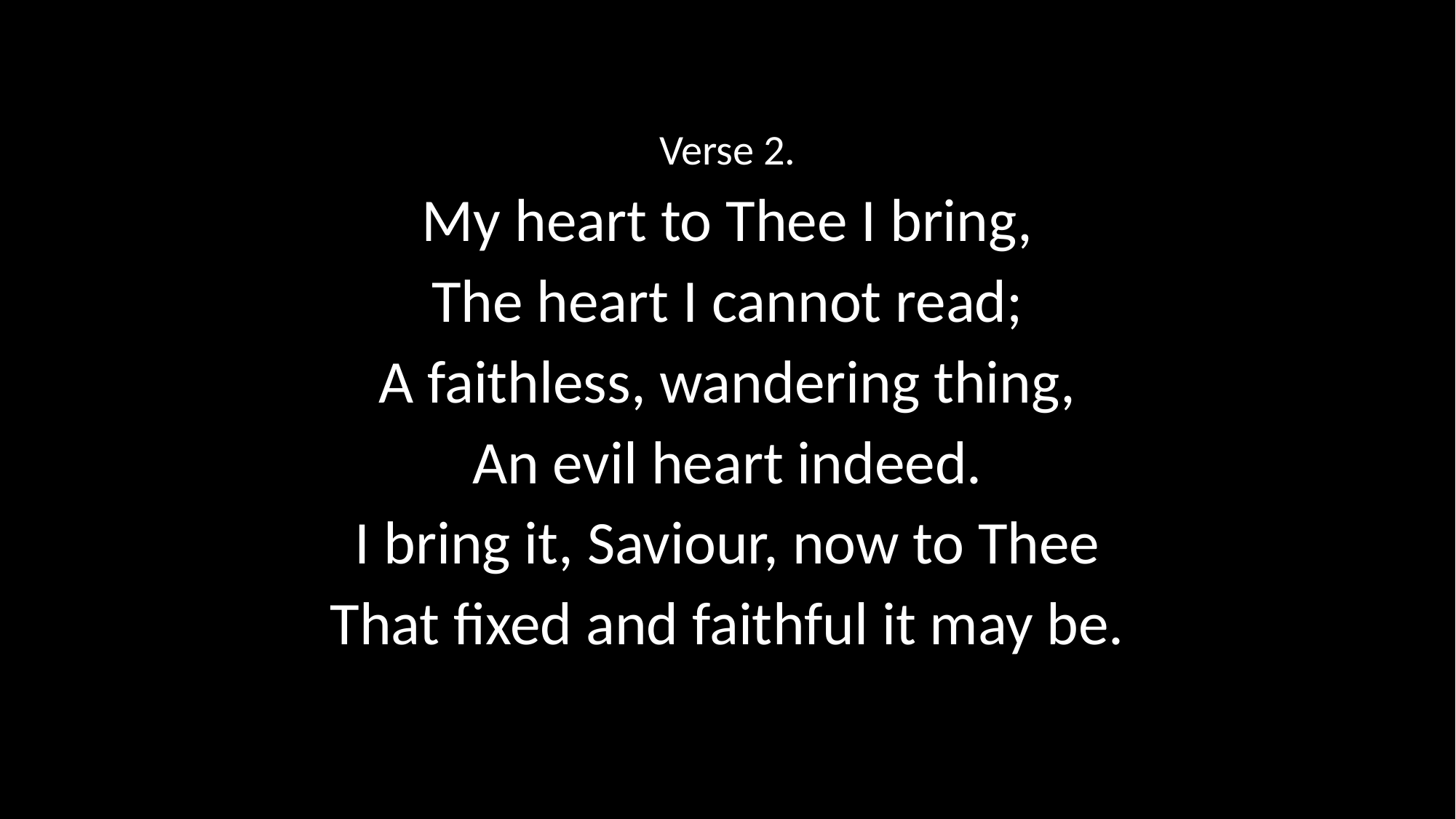

Verse 2.
My heart to Thee I bring,
The heart I cannot read;
A faithless, wandering thing,
An evil heart indeed.
I bring it, Saviour, now to Thee
That fixed and faithful it may be.